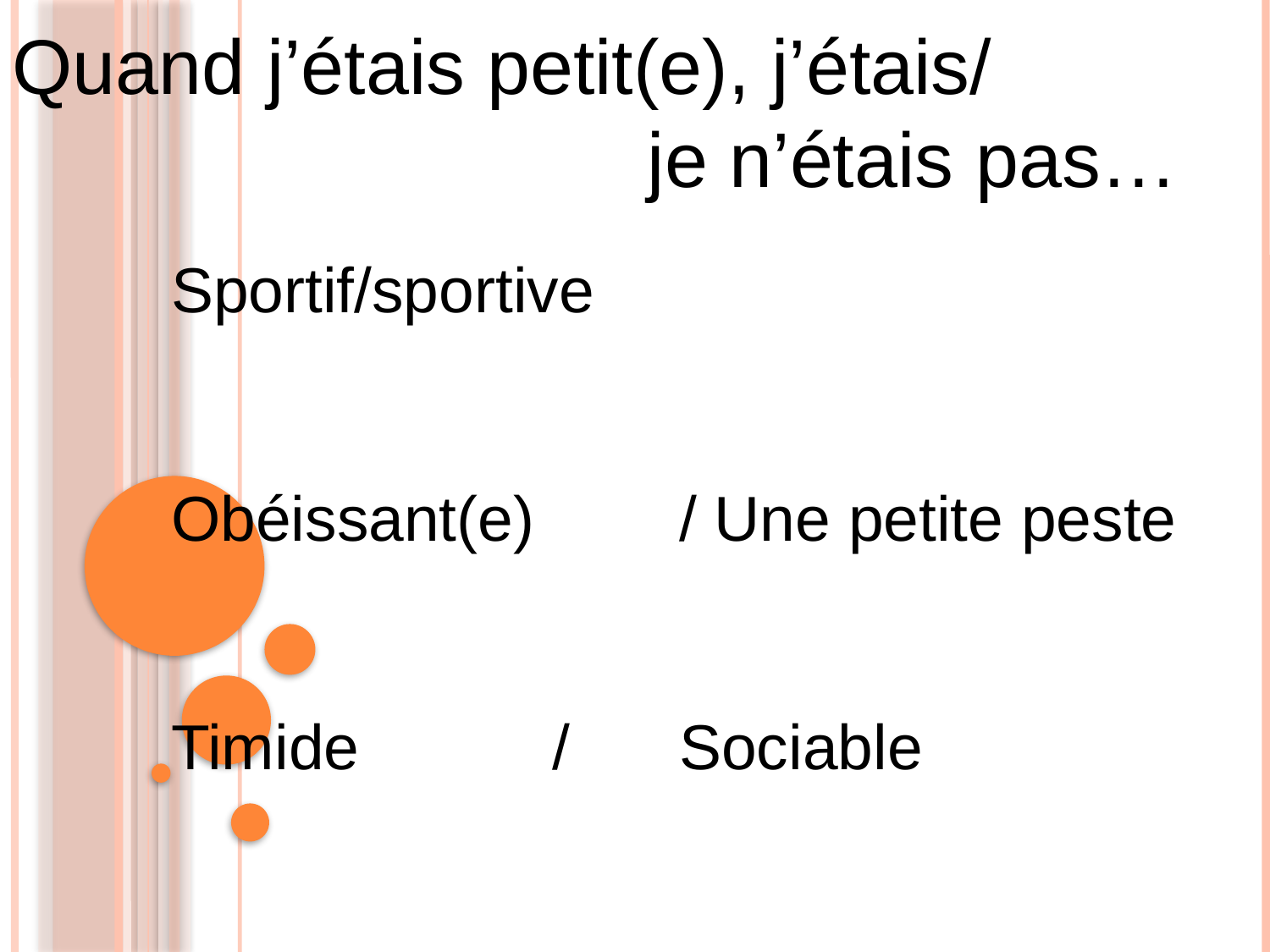

Quand j’étais petit(e), j’étais/
					je n’étais pas…
Sportif/sportive

Obéissant(e)		/ Une petite peste

Timide		/	Sociable